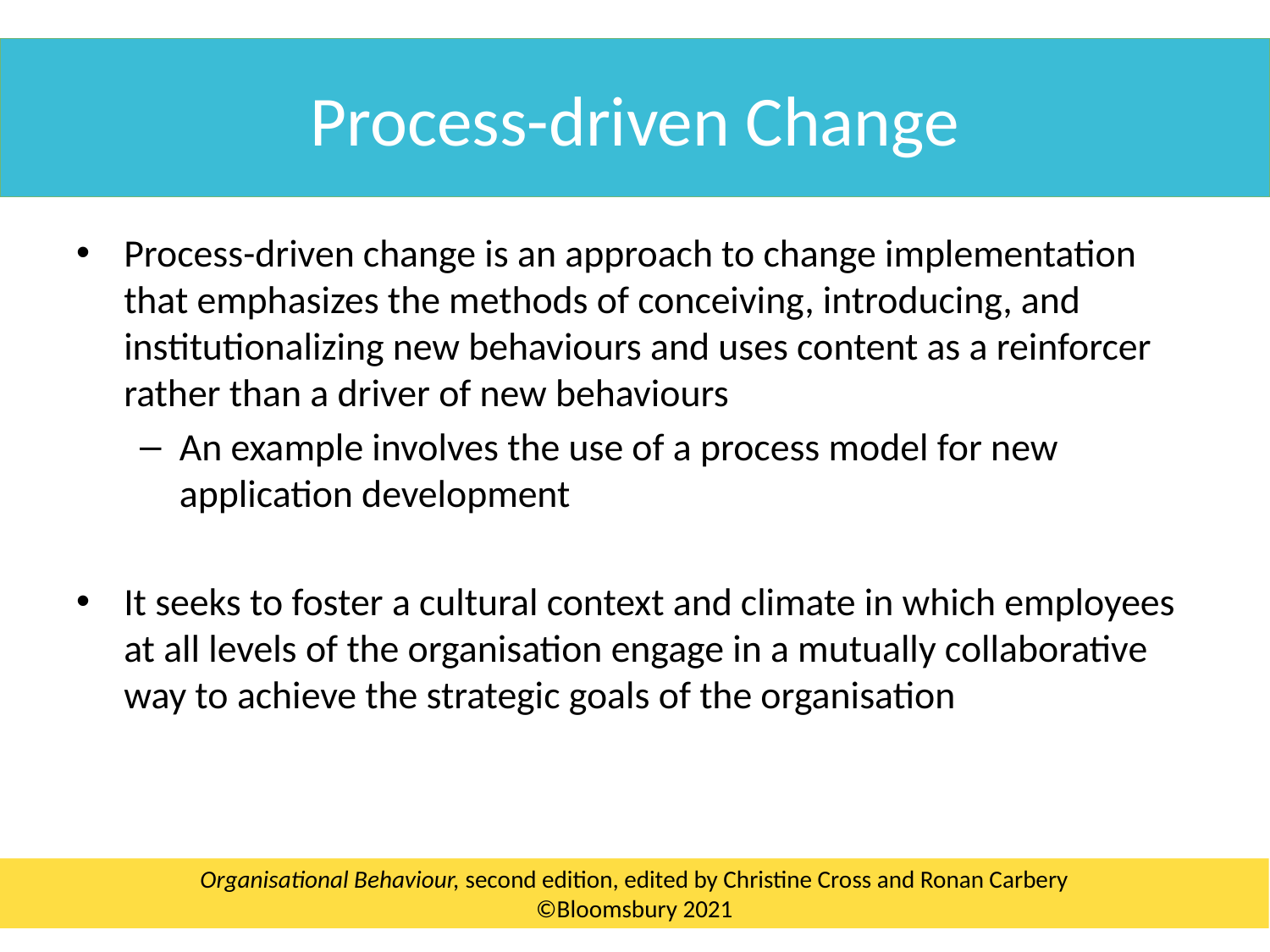

Process-driven Change
Process-driven change is an approach to change implementation that emphasizes the methods of conceiving, introducing, and institutionalizing new behaviours and uses content as a reinforcer rather than a driver of new behaviours
An example involves the use of a process model for new application development

It seeks to foster a cultural context and climate in which employees at all levels of the organisation engage in a mutually collaborative way to achieve the strategic goals of the organisation